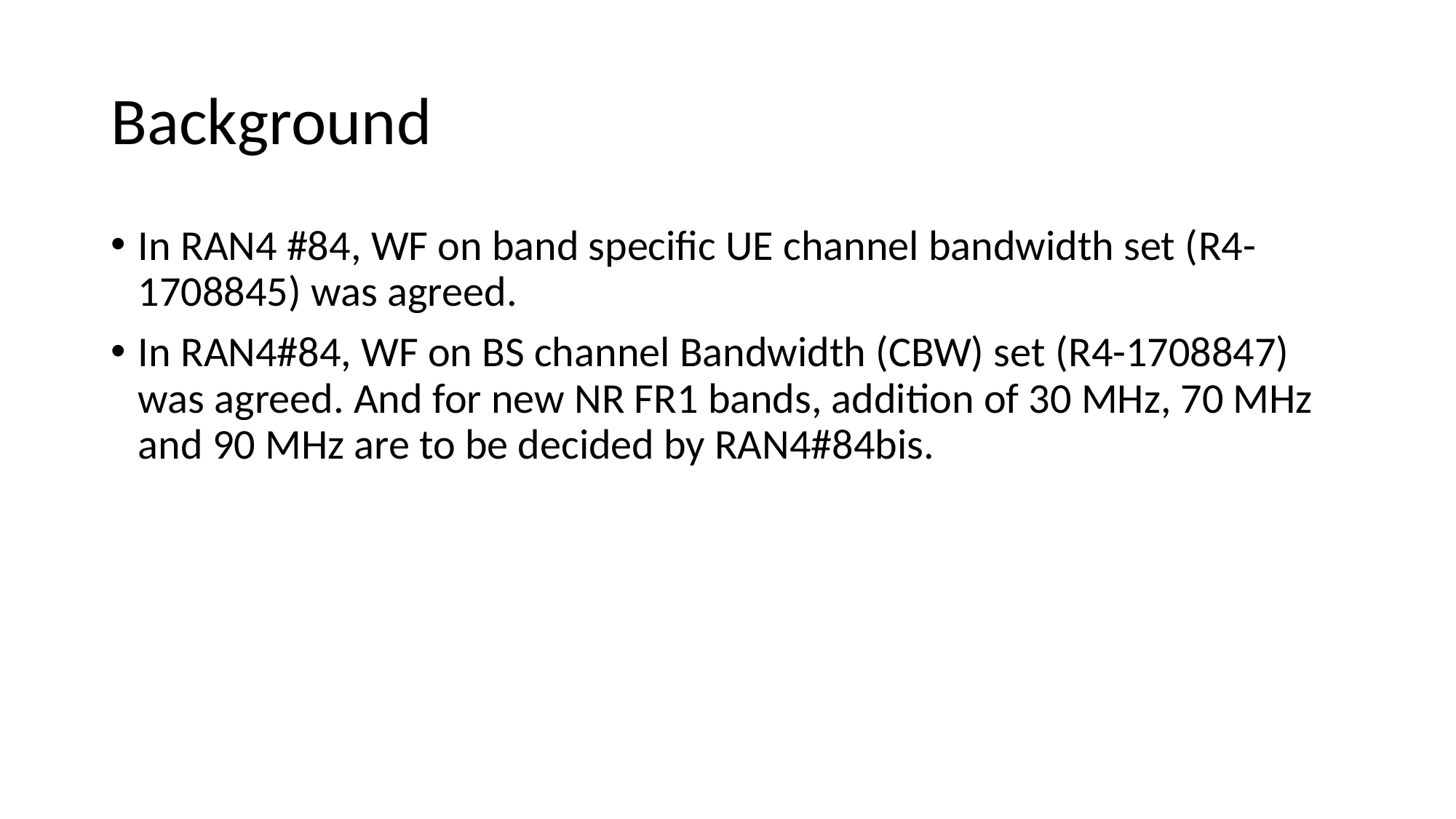

# Background
In RAN4 #84, WF on band specific UE channel bandwidth set (R4-1708845) was agreed.
In RAN4#84, WF on BS channel Bandwidth (CBW) set (R4-1708847) was agreed. And for new NR FR1 bands, addition of 30 MHz, 70 MHz and 90 MHz are to be decided by RAN4#84bis.